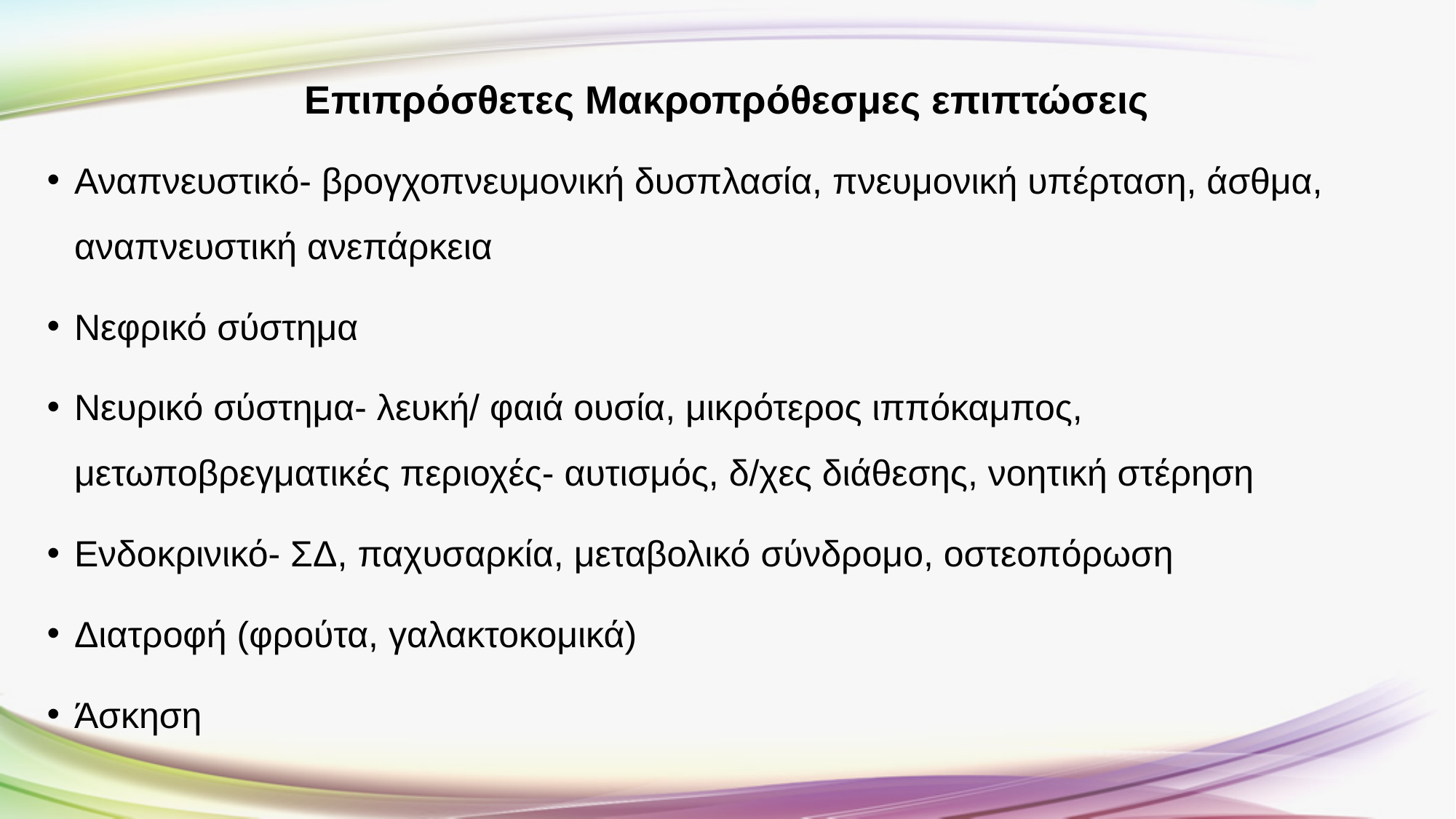

# Επιπρόσθετες Μακροπρόθεσμες επιπτώσεις
Αναπνευστικό- βρογχοπνευμονική δυσπλασία, πνευμονική υπέρταση, άσθμα, αναπνευστική ανεπάρκεια
Νεφρικό σύστημα
Νευρικό σύστημα- λευκή/ φαιά ουσία, μικρότερος ιππόκαμπος, μετωποβρεγματικές περιοχές- αυτισμός, δ/χες διάθεσης, νοητική στέρηση
Ενδοκρινικό- ΣΔ, παχυσαρκία, μεταβολικό σύνδρομο, οστεοπόρωση
Διατροφή (φρούτα, γαλακτοκομικά)
Άσκηση